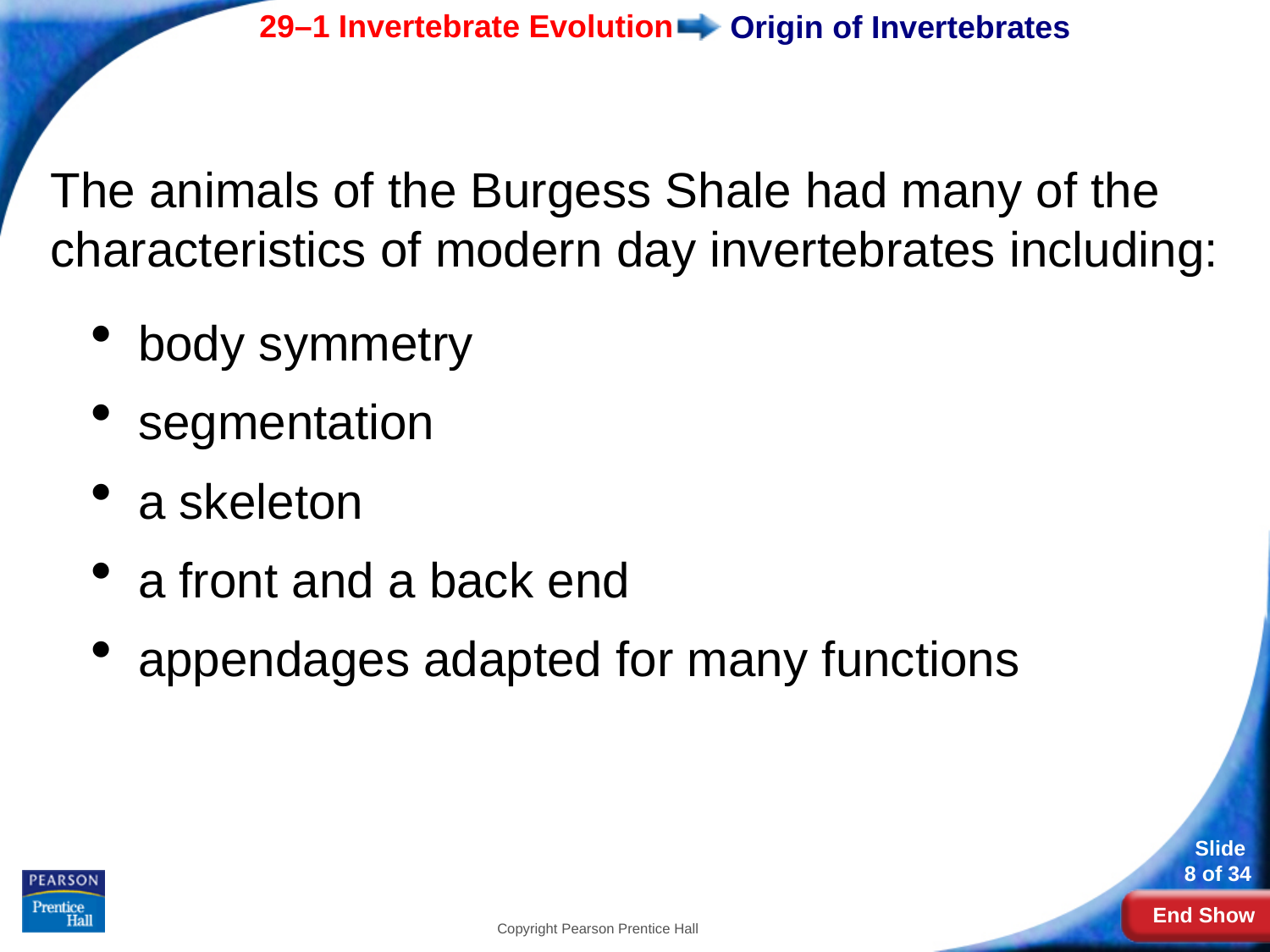

# Origin of Invertebrates
The animals of the Burgess Shale had many of the characteristics of modern day invertebrates including:
body symmetry
segmentation
a skeleton
a front and a back end
appendages adapted for many functions
Copyright Pearson Prentice Hall